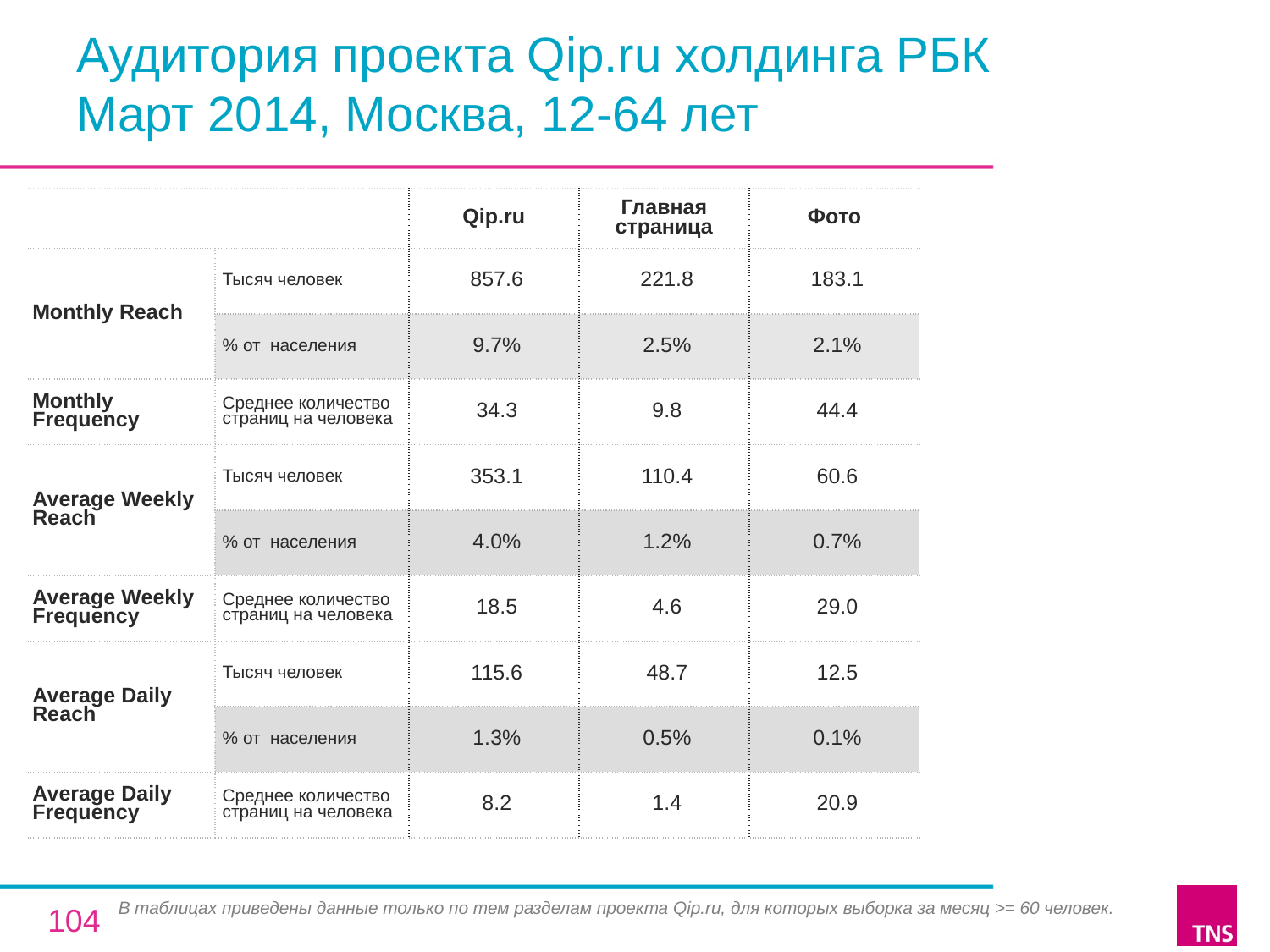

# Аудитория проекта Qip.ru холдинга РБК Март 2014, Москва, 12-64 лет
|  |  | Qip.ru | Главная страница | Фото |
| --- | --- | --- | --- | --- |
| Monthly Reach | Тысяч человек | 857.6 | 221.8 | 183.1 |
|  | % от населения | 9.7% | 2.5% | 2.1% |
| Monthly Frequency | Среднее количество страниц на человека | 34.3 | 9.8 | 44.4 |
| Average Weekly Reach | Тысяч человек | 353.1 | 110.4 | 60.6 |
|  | % от населения | 4.0% | 1.2% | 0.7% |
| Average Weekly Frequency | Среднее количество страниц на человека | 18.5 | 4.6 | 29.0 |
| Average Daily Reach | Тысяч человек | 115.6 | 48.7 | 12.5 |
|  | % от населения | 1.3% | 0.5% | 0.1% |
| Average Daily Frequency | Среднее количество страниц на человека | 8.2 | 1.4 | 20.9 |
В таблицах приведены данные только по тем разделам проекта Qip.ru, для которых выборка за месяц >= 60 человек.
104